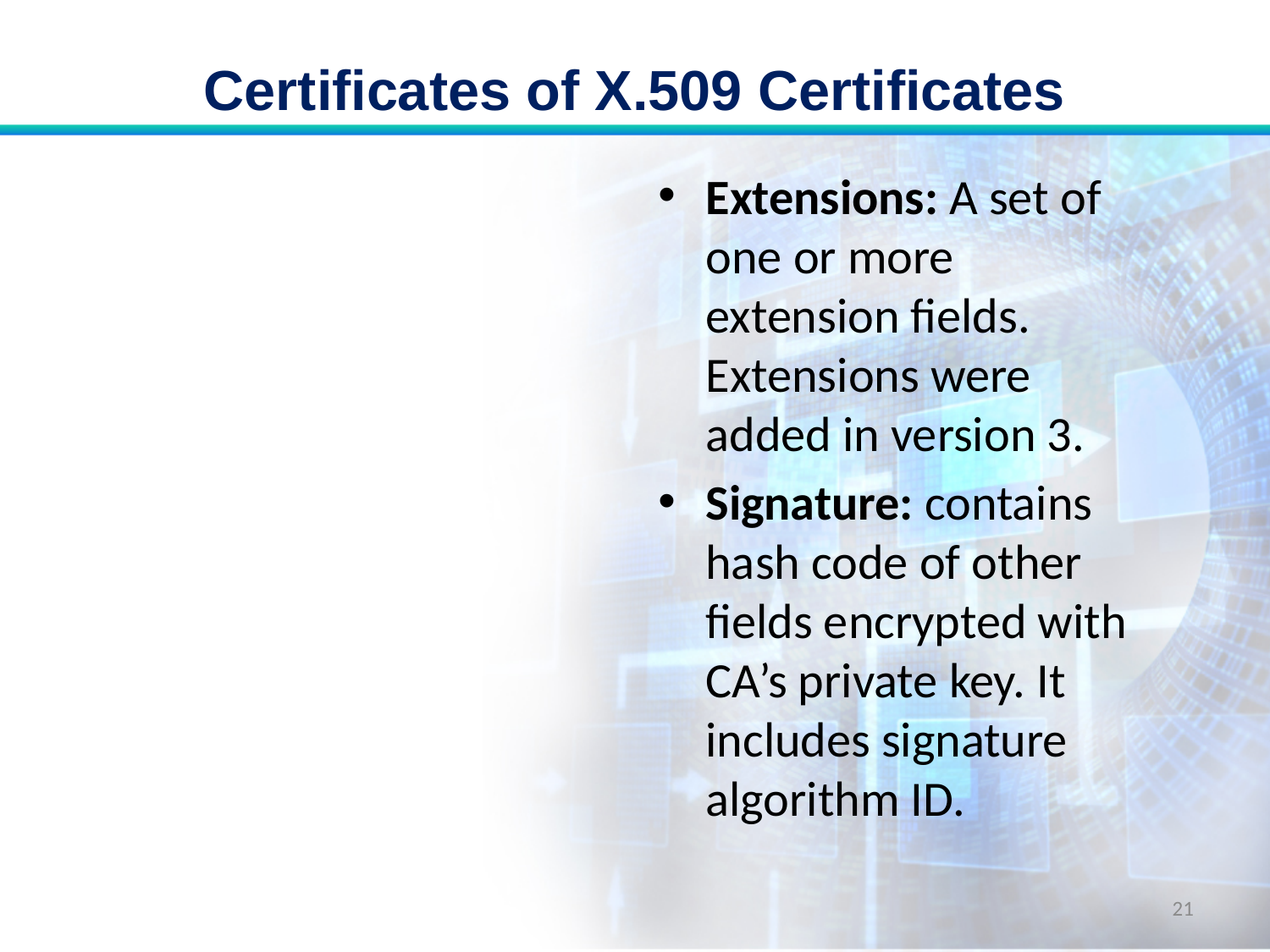

# Certificates of X.509 Certificates
Extensions: A set of one or more extension fields. Extensions were added in version 3.
Signature: contains hash code of other fields encrypted with CA’s private key. It includes signature algorithm ID.

21